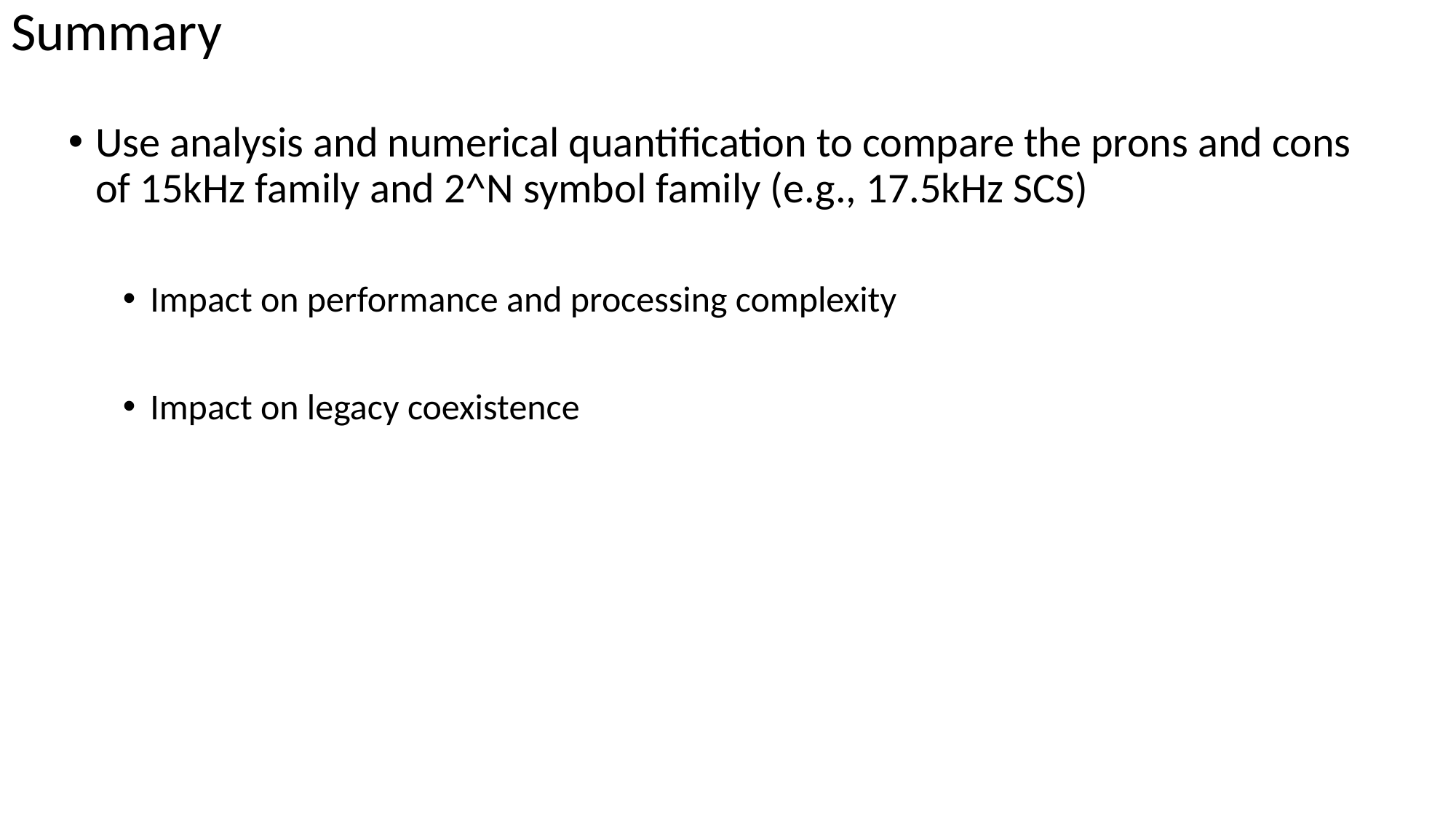

Summary
Use analysis and numerical quantification to compare the prons and cons of 15kHz family and 2^N symbol family (e.g., 17.5kHz SCS)

Impact on performance and processing complexity

Impact on legacy coexistence